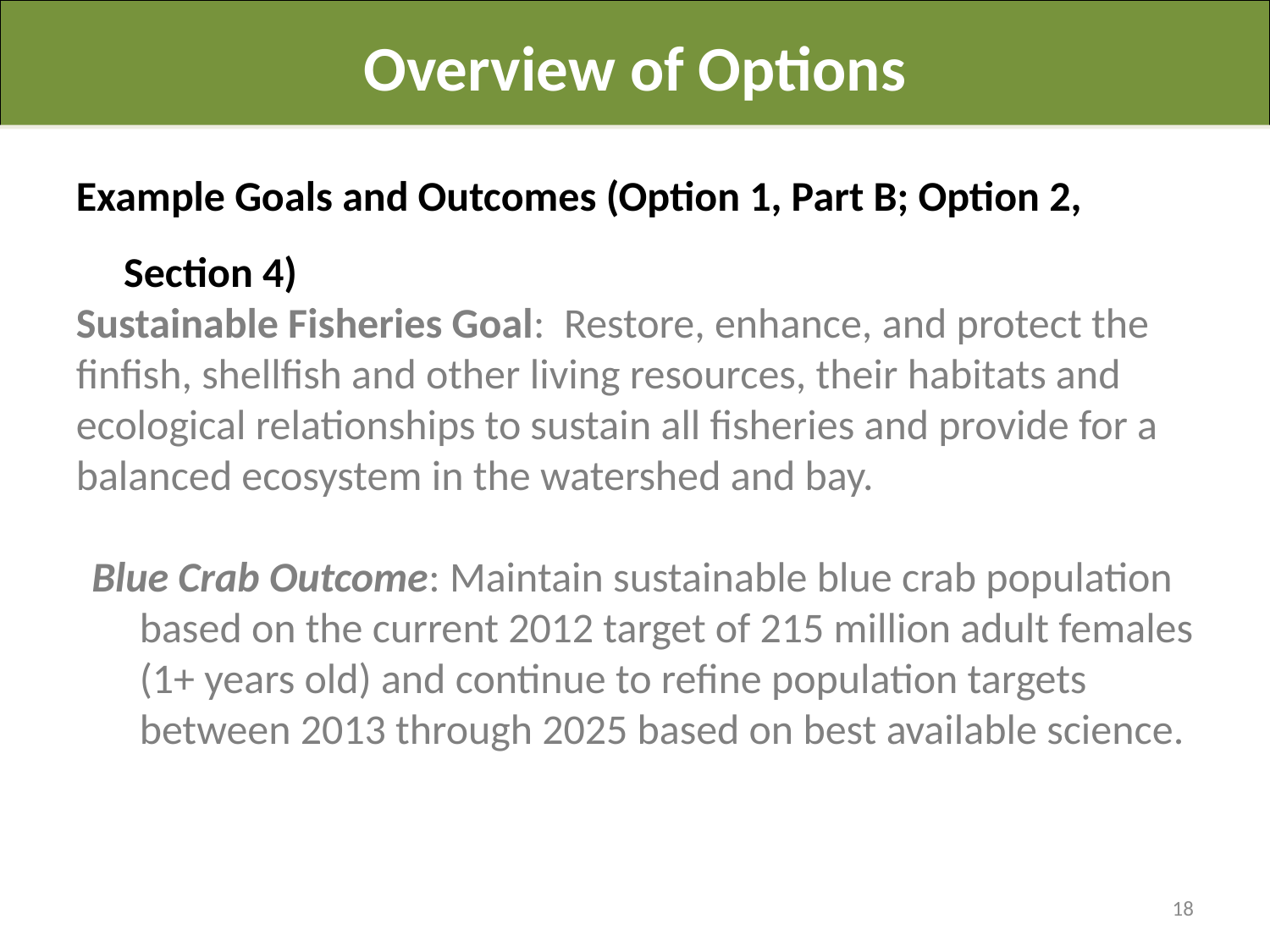

Overview of Options
Example Goals and Outcomes (Option 1, Part B; Option 2, Section 4)
Sustainable Fisheries Goal:  Restore, enhance, and protect the finfish, shellfish and other living resources, their habitats and ecological relationships to sustain all fisheries and provide for a balanced ecosystem in the watershed and bay.

Blue Crab Outcome: Maintain sustainable blue crab population based on the current 2012 target of 215 million adult females (1+ years old) and continue to refine population targets between 2013 through 2025 based on best available science.

18